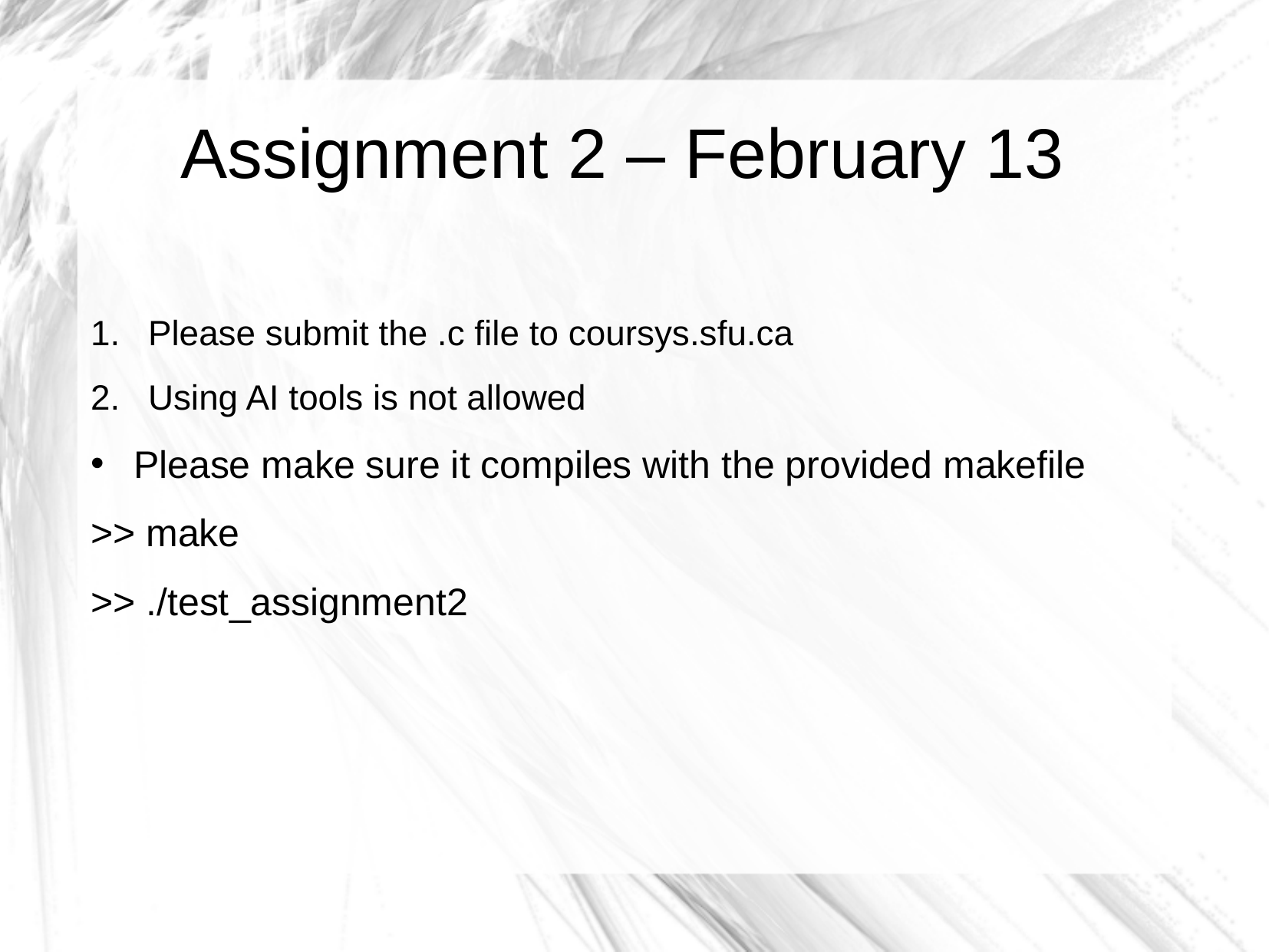

Assignment 2 – February 13

Please submit the .c file to coursys.sfu.ca
Using AI tools is not allowed
Please make sure it compiles with the provided makefile
>> make
>> ./test_assignment2